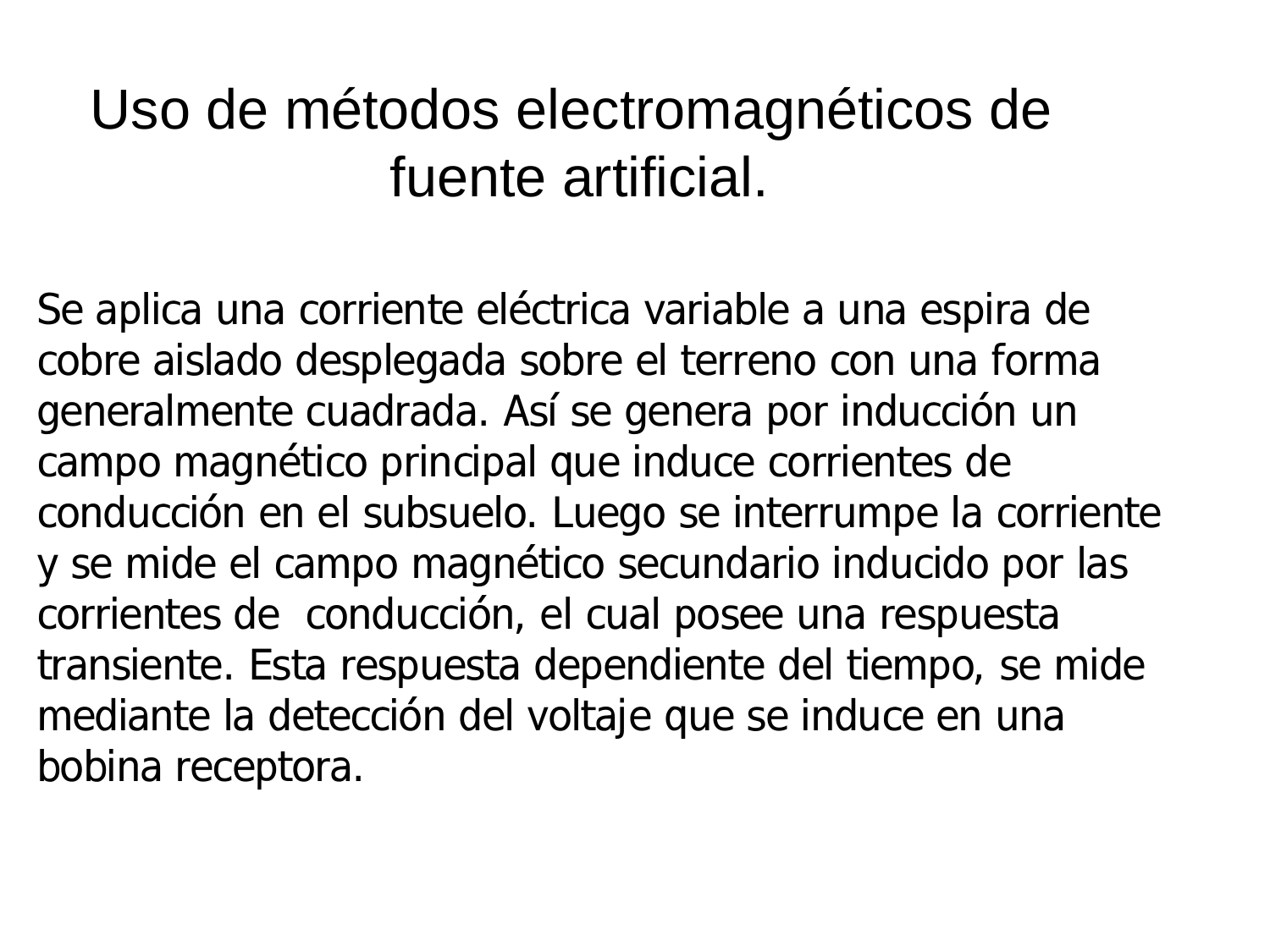

Uso de métodos electromagnéticos de fuente artificial.
Se aplica una corriente eléctrica variable a una espira de cobre aislado desplegada sobre el terreno con una forma generalmente cuadrada. Así se genera por inducción un campo magnético principal que induce corrientes de conducción en el subsuelo. Luego se interrumpe la corriente y se mide el campo magnético secundario inducido por las corrientes de  conducción, el cual posee una respuesta transiente. Esta respuesta dependiente del tiempo, se mide mediante la detección del voltaje que se induce en una bobina receptora.